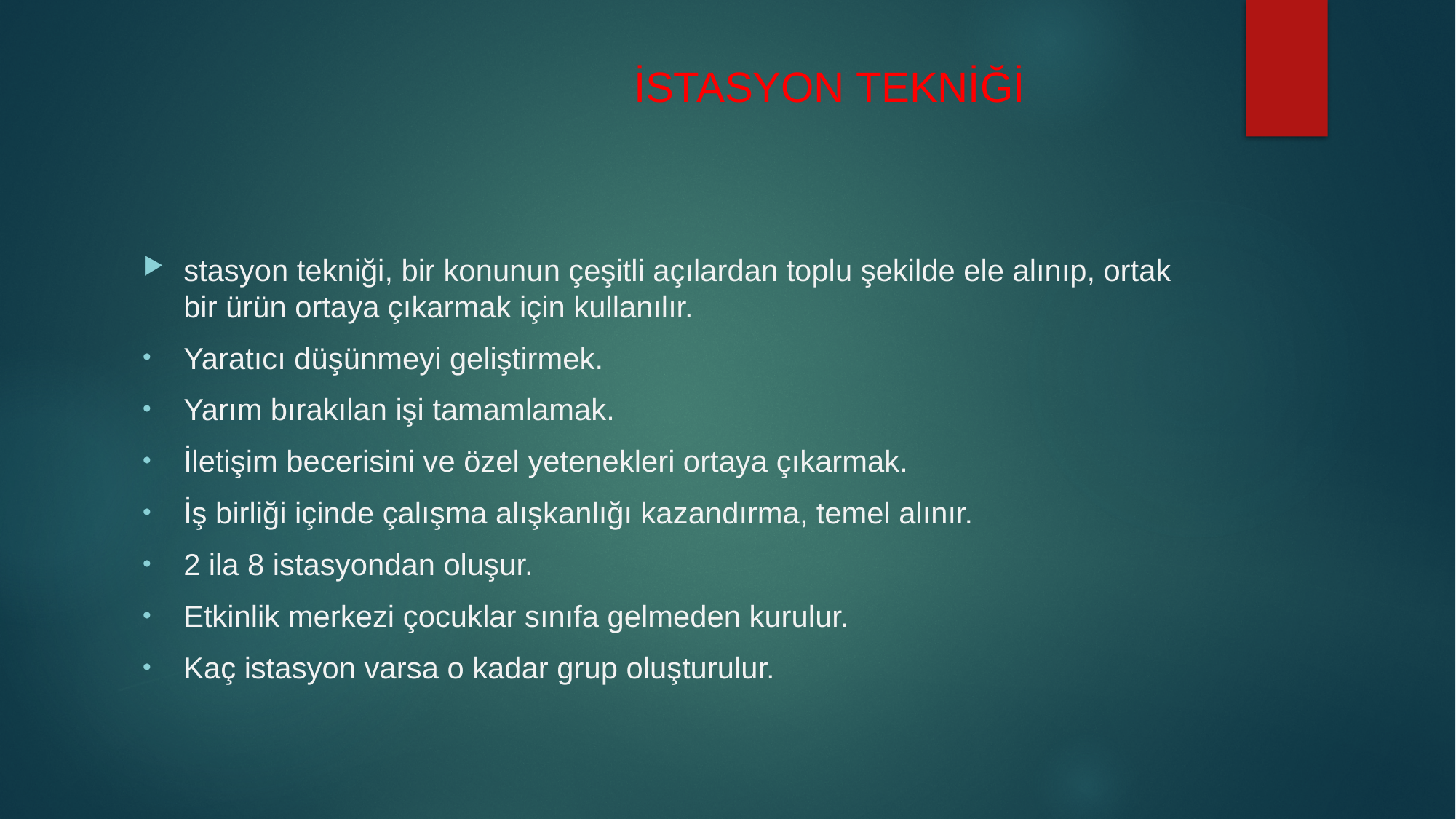

# İSTASYON TEKNİĞİ
stasyon tekniği, bir konunun çeşitli açılardan toplu şekilde ele alınıp, ortak bir ürün ortaya çıkarmak için kullanılır.
Yaratıcı düşünmeyi geliştirmek.
Yarım bırakılan işi tamamlamak.
İletişim becerisini ve özel yetenekleri ortaya çıkarmak.
İş birliği içinde çalışma alışkanlığı kazandırma, temel alınır.
2 ila 8 istasyondan oluşur.
Etkinlik merkezi çocuklar sınıfa gelmeden kurulur.
Kaç istasyon varsa o kadar grup oluşturulur.